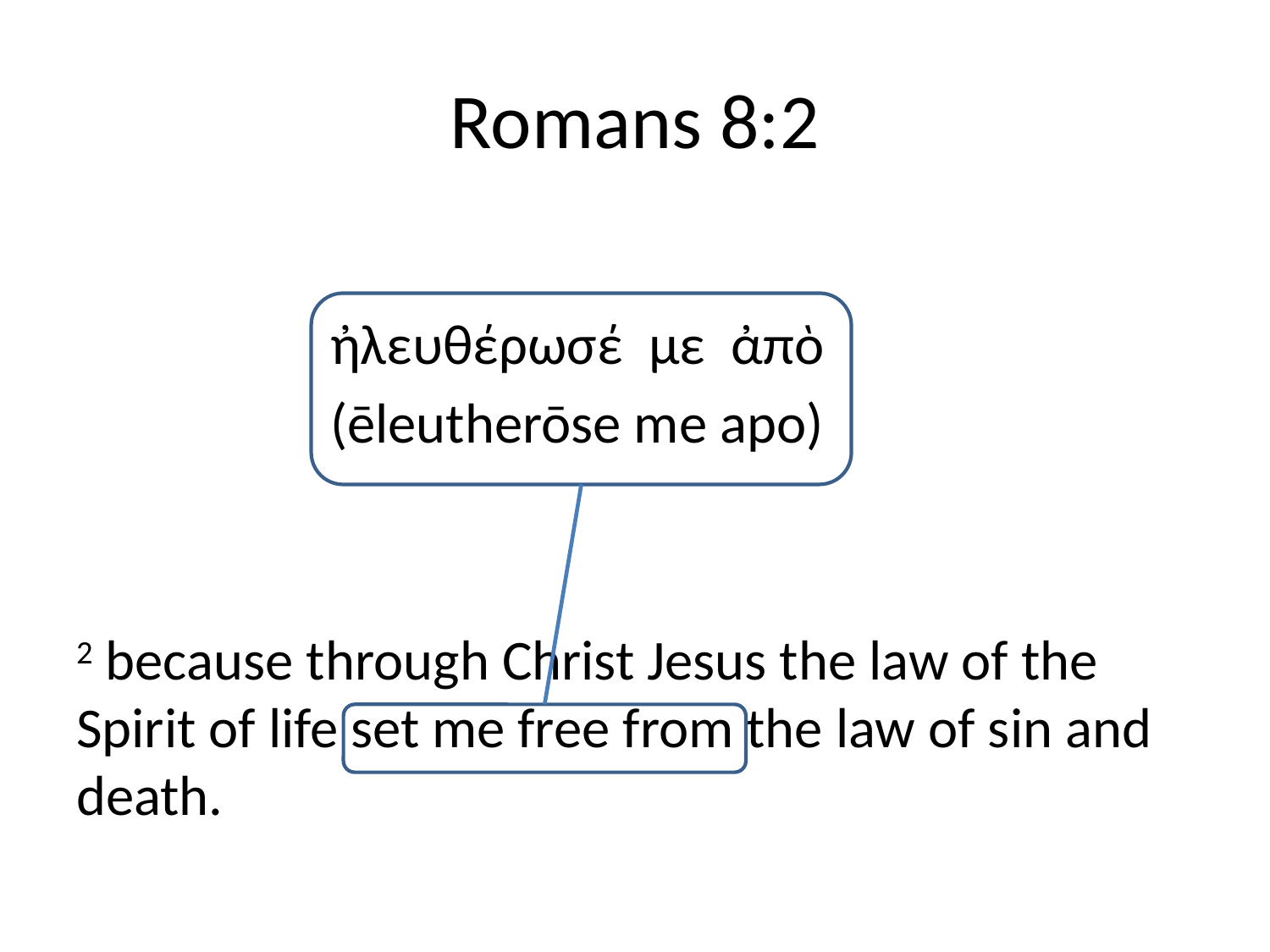

# Romans 8:2

		ἠλευθέρωσέ  με  ἀπὸ
		(ēleutherōse me apo)

2 because through Christ Jesus the law of the Spirit of life set me free from the law of sin and death.